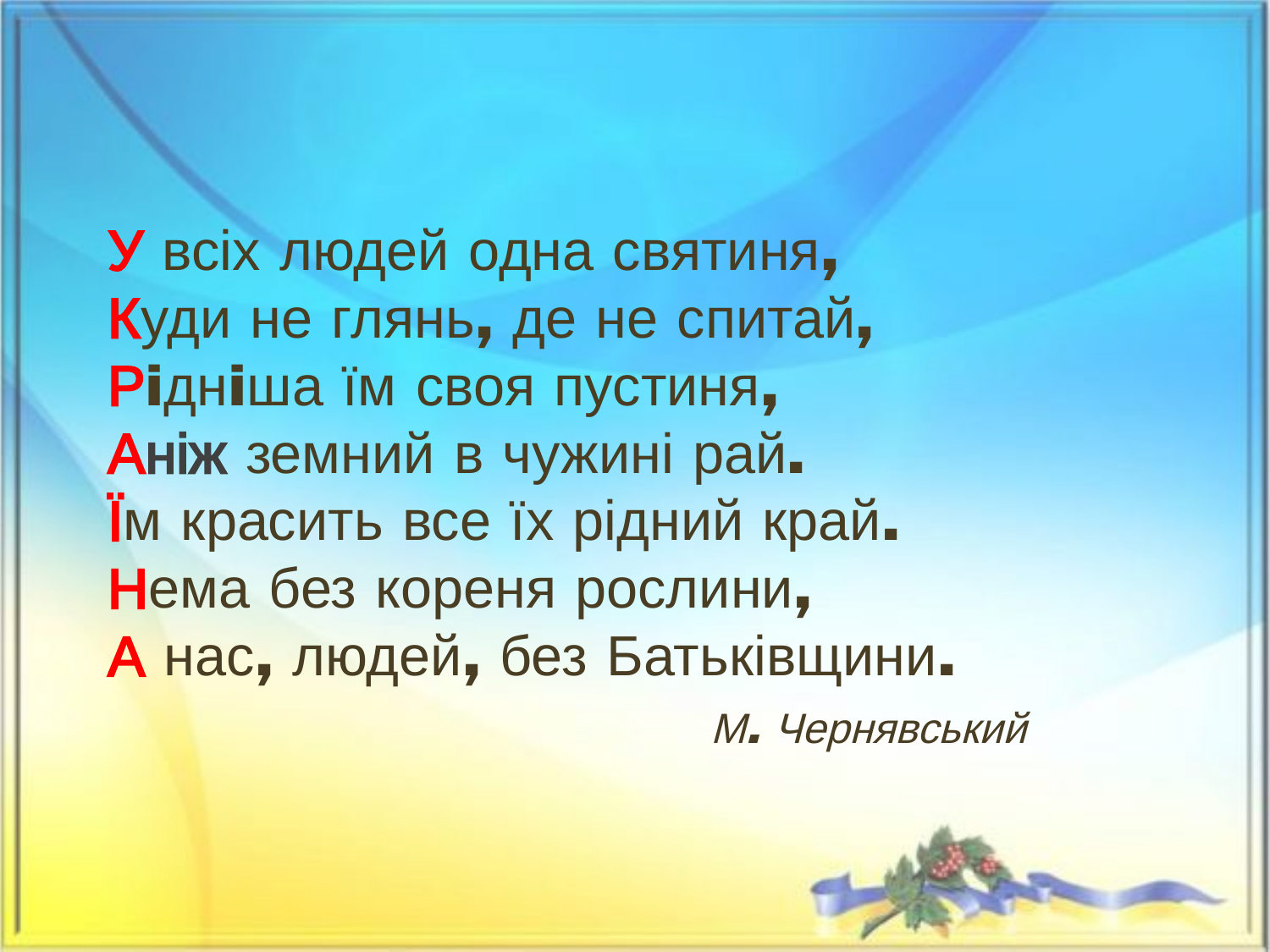

У всіх людей одна святиня,
Куди не глянь, де не спитай,
Рiднiша їм своя пустиня,
Аніж земний в чужині рай.
Їм красить все їх рідний край.
Нема без кореня рослини,
А нас, людей, без Батьківщини.
                                М. Чернявський